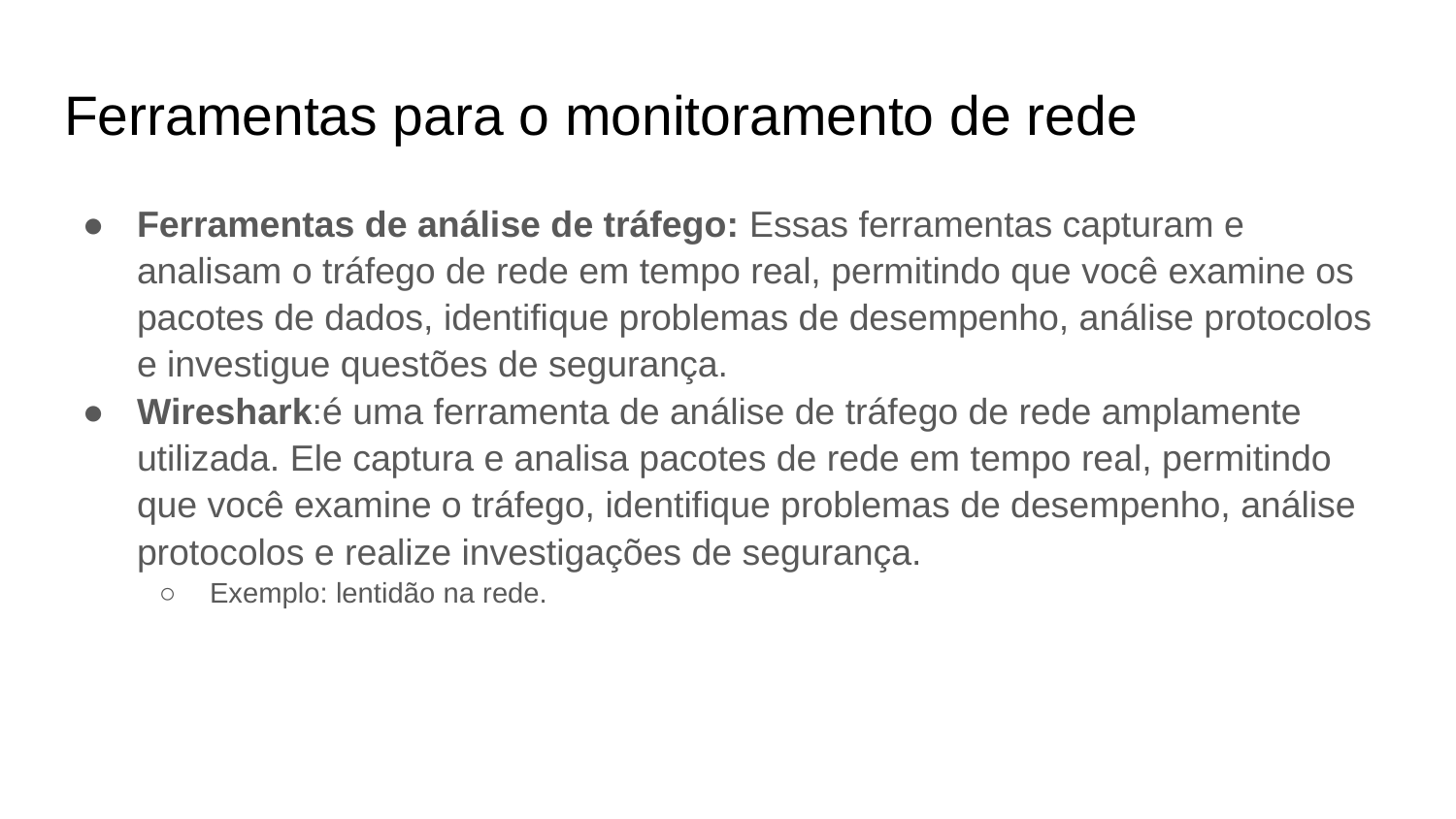

# Ferramentas para o monitoramento de rede
Ferramentas de análise de tráfego: Essas ferramentas capturam e analisam o tráfego de rede em tempo real, permitindo que você examine os pacotes de dados, identifique problemas de desempenho, análise protocolos e investigue questões de segurança.
Wireshark:é uma ferramenta de análise de tráfego de rede amplamente utilizada. Ele captura e analisa pacotes de rede em tempo real, permitindo que você examine o tráfego, identifique problemas de desempenho, análise protocolos e realize investigações de segurança.
Exemplo: lentidão na rede.